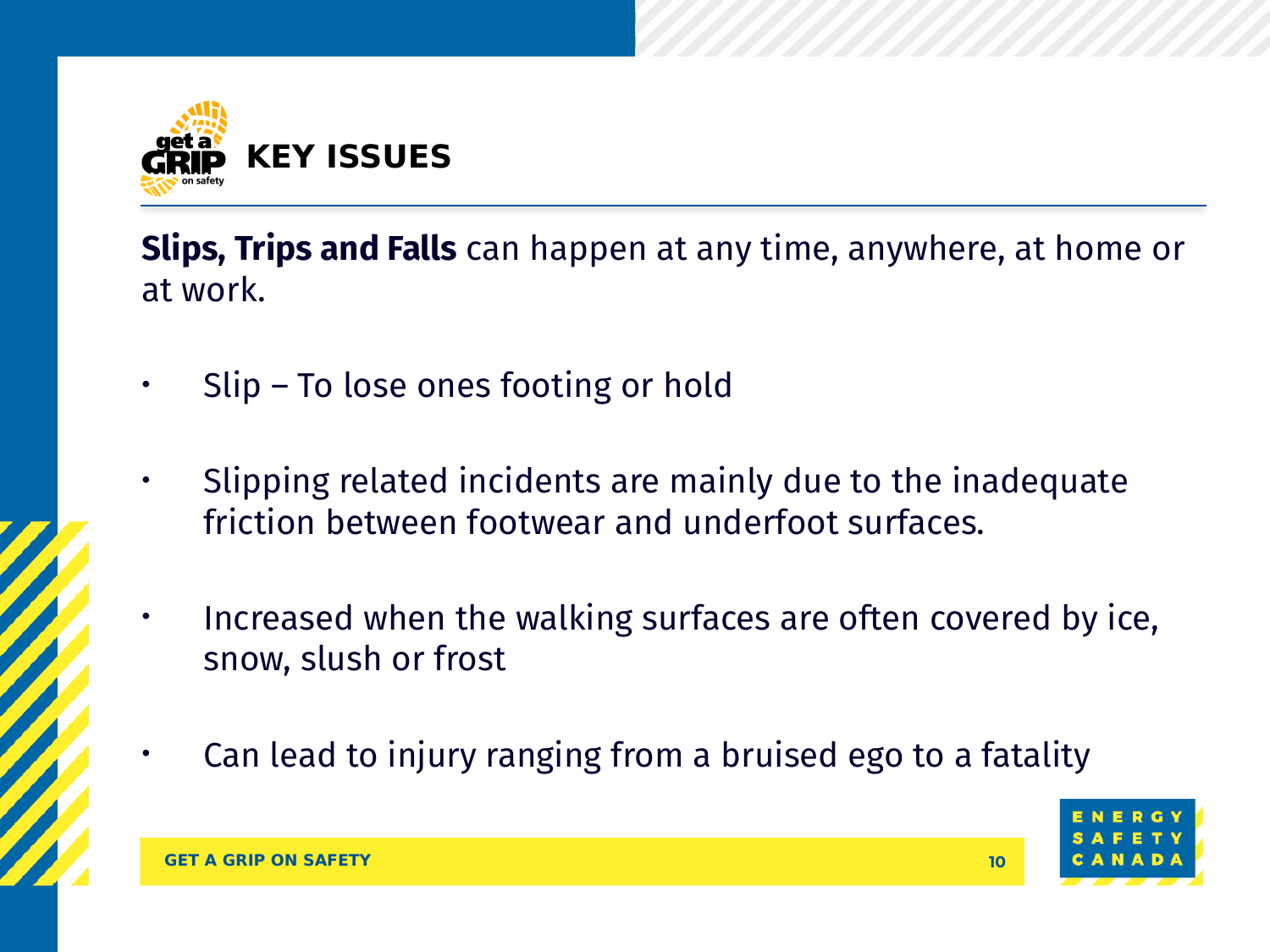

# Key Issues
Slips, Trips and Falls can happen at any time, anywhere, at home or at work.

Slip – To lose ones footing or hold

Slipping related incidents are mainly due to the inadequate friction between footwear and underfoot surfaces.

Increased when the walking surfaces are often covered by ice, snow, slush or frost

Can lead to injury ranging from a bruised ego to a fatality
Get a grip on safety
10